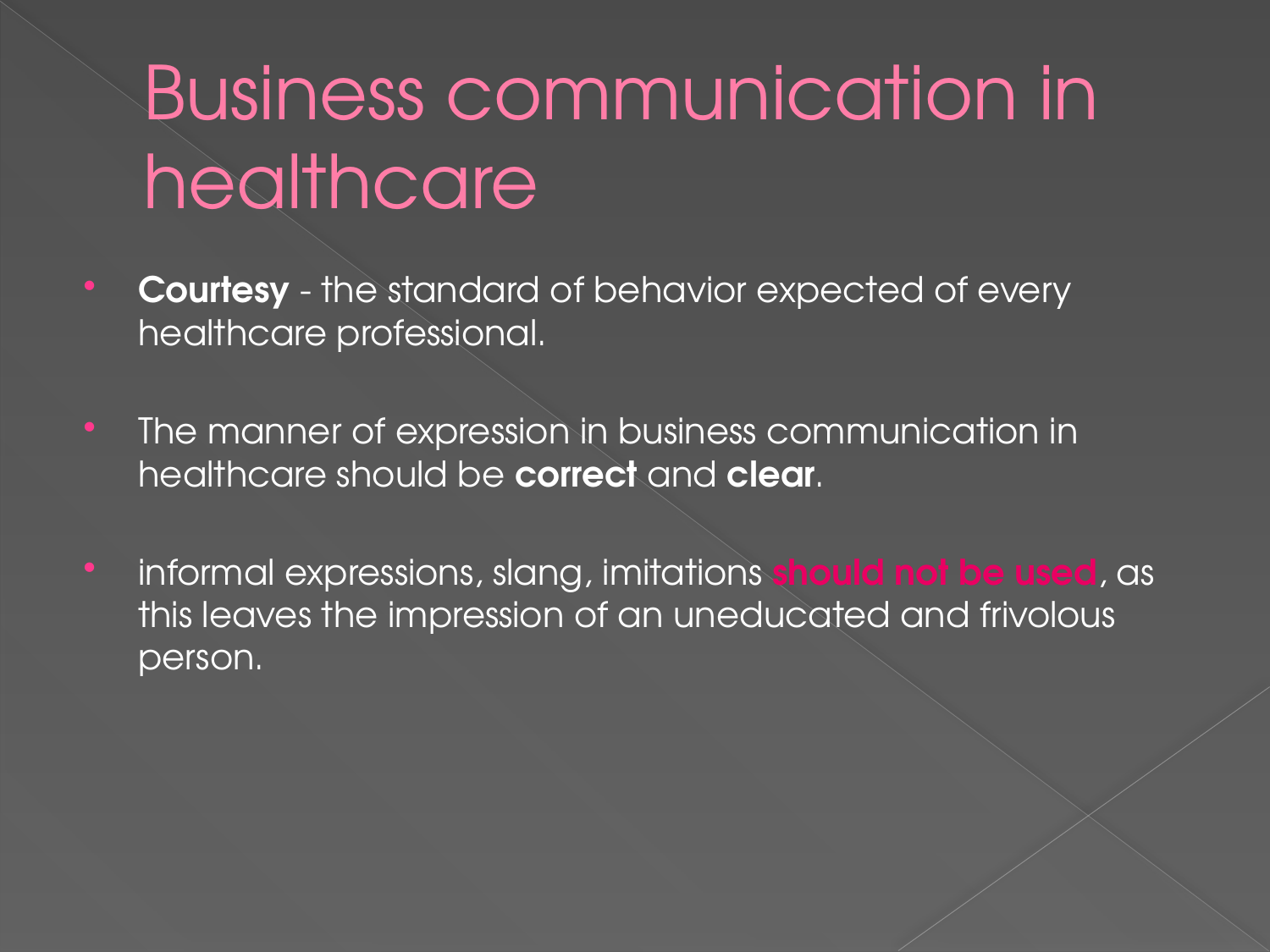

# Business communication in healthcare
Courtesy - the standard of behavior expected of every healthcare professional.

The manner of expression in business communication in healthcare should be correct and clear.

informal expressions, slang, imitations should not be used, as this leaves the impression of an uneducated and frivolous person.